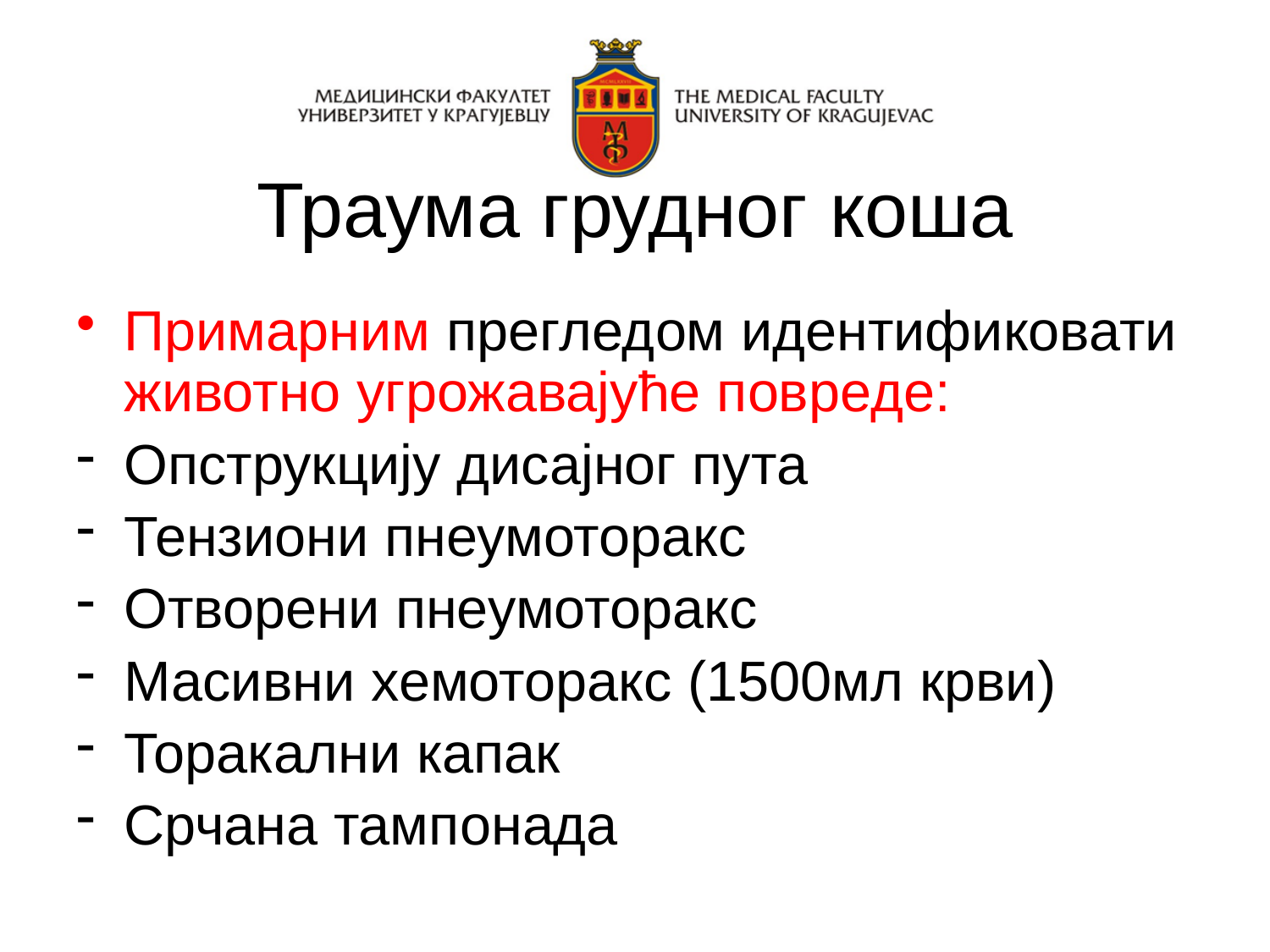

# Траума грудног коша
Примарним прегледом идентификовати животно угрожавајуће повреде:
Опструкцију дисајног пута
Тензиони пнеумоторакс
Отворени пнеумоторакс
Масивни хемоторакс (1500мл крви)
Торакални капак
Срчана тампонaдa